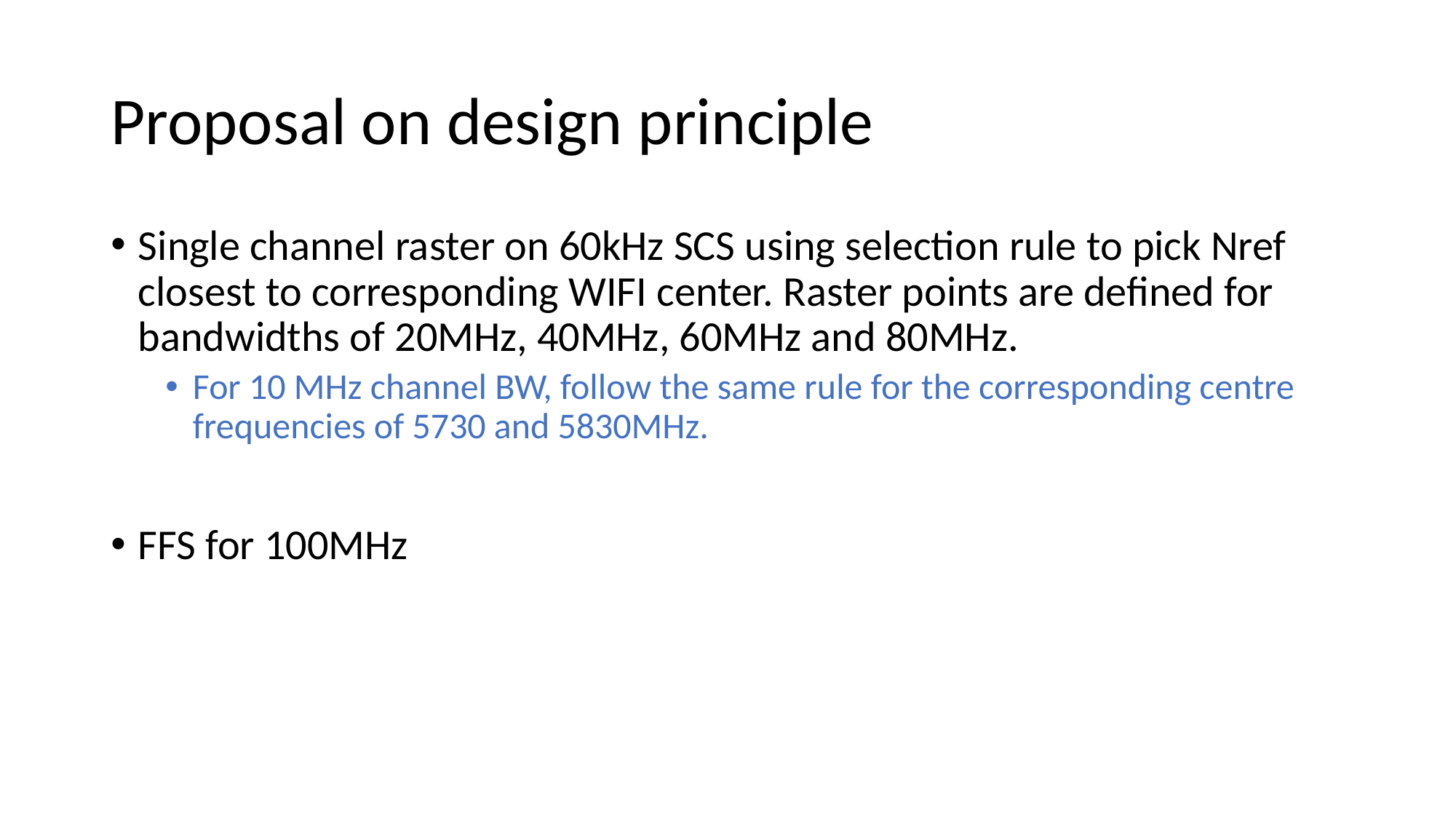

# Proposal on design principle
Single channel raster on 60kHz SCS using selection rule to pick Nref closest to corresponding WIFI center. Raster points are defined for bandwidths of 20MHz, 40MHz, 60MHz and 80MHz.
For 10 MHz channel BW, follow the same rule for the corresponding centre frequencies of 5730 and 5830MHz.

FFS for 100MHz